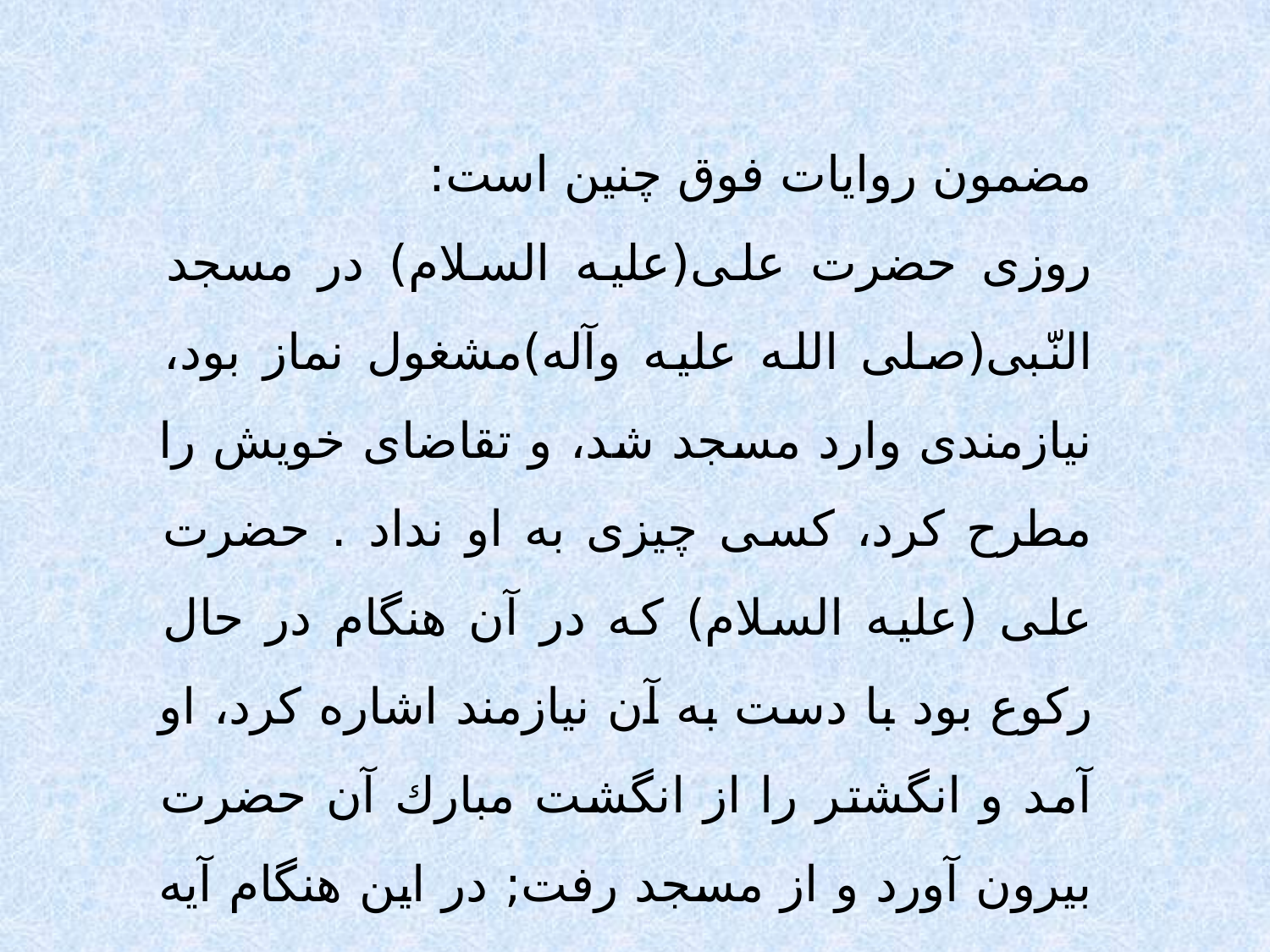

مضمون روايات فوق چنين است:
روزى حضرت على(عليه السلام) در مسجد النّبى(صلى الله عليه وآله)مشغول نماز بود، نيازمندى وارد مسجد شد، و تقاضاى خويش را مطرح كرد، كسى چيزى به او نداد . حضرت على (عليه السلام) كه در آن هنگام در حال ركوع بود با دست به آن نيازمند اشاره كرد، او آمد و انگشتر را از انگشت مبارك آن حضرت بيرون آورد و از مسجد رفت; در اين هنگام آيه شريفه مورد بحث بر پيامبر (صلى الله عليه وآله)نازل شد.